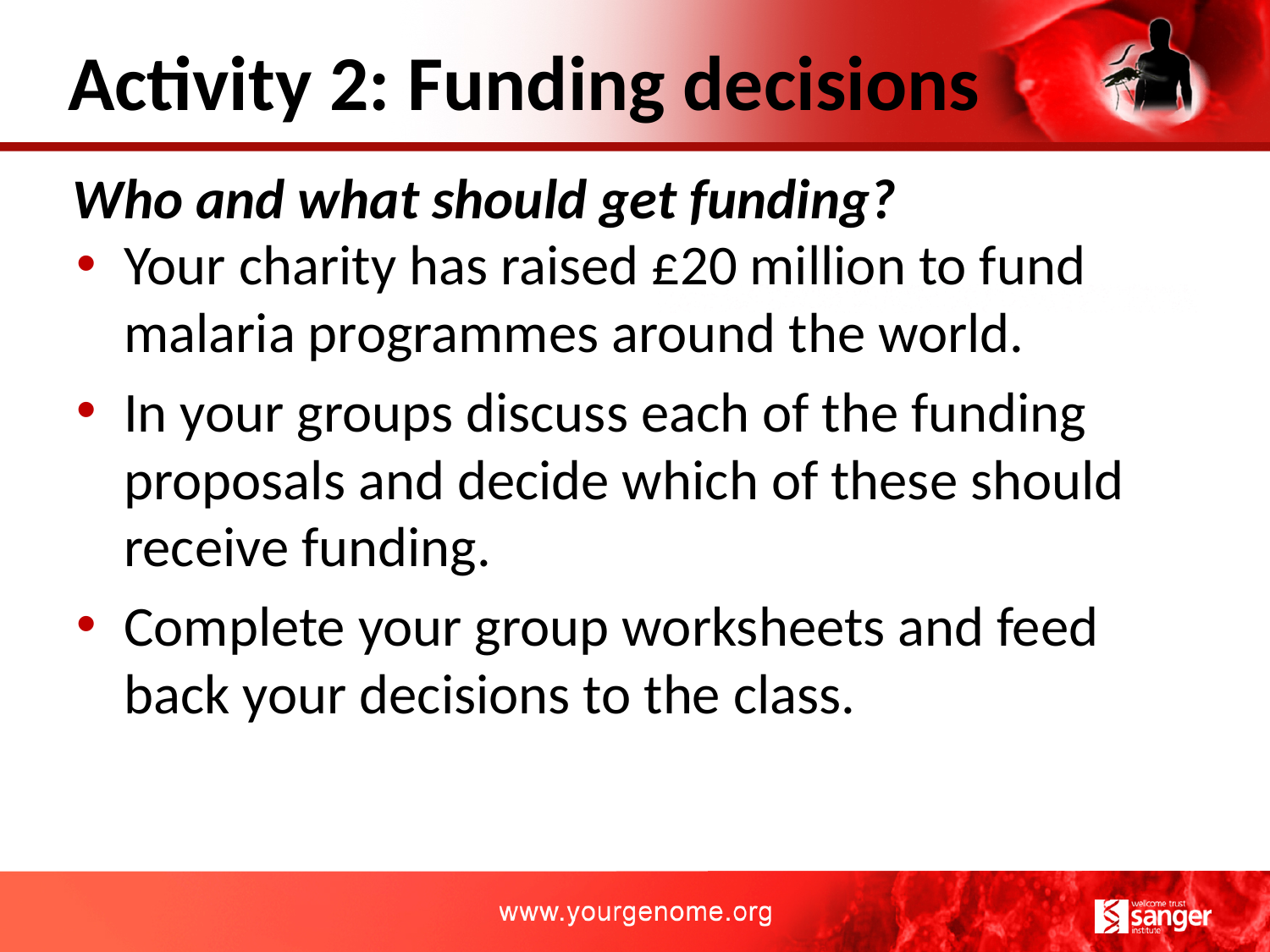

# Activity 2: Funding decisions
Who and what should get funding?

Your charity has raised £20 million to fund malaria programmes around the world.
In your groups discuss each of the funding proposals and decide which of these should receive funding.
Complete your group worksheets and feed back your decisions to the class.